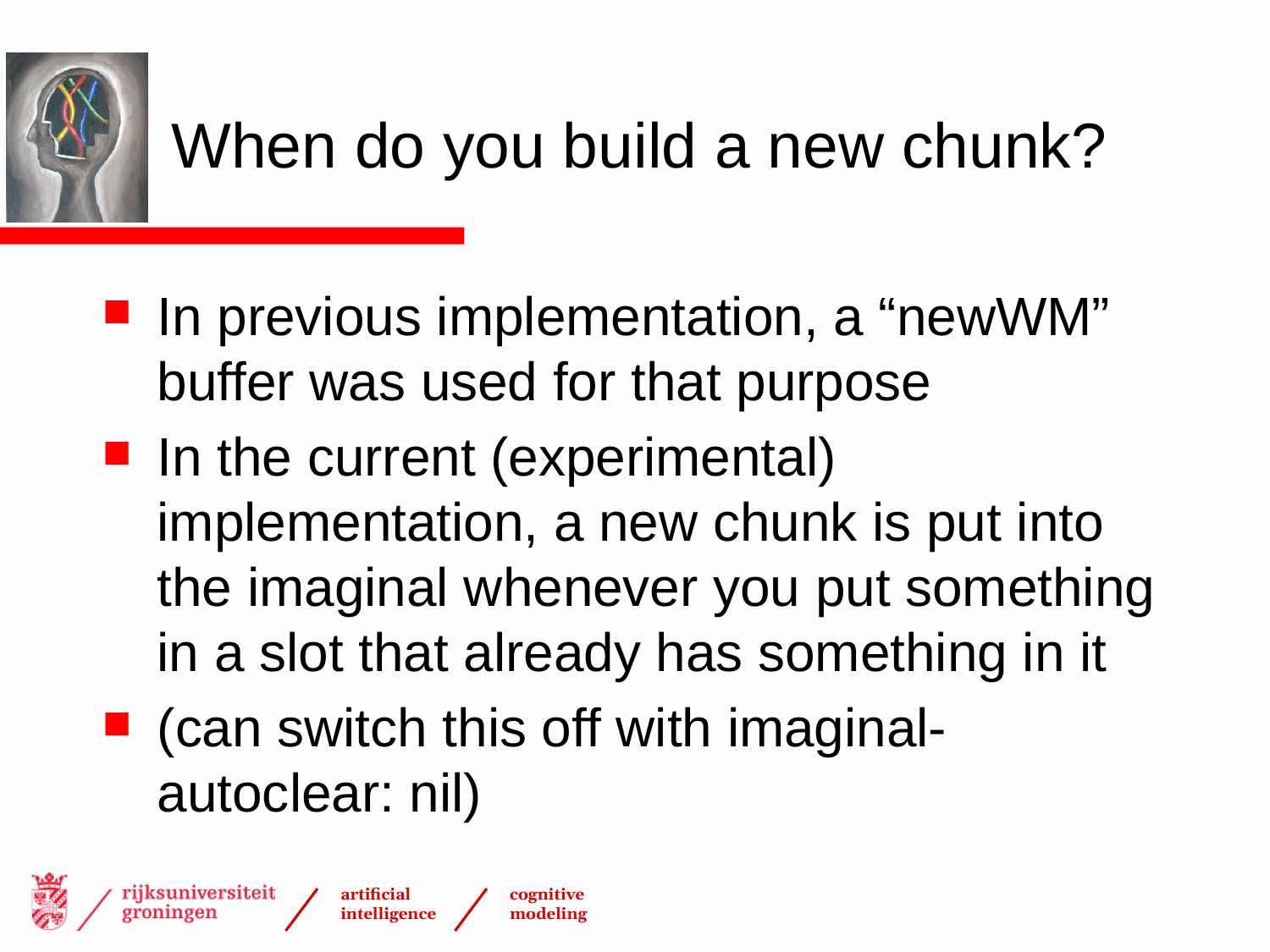

# When do you build a new chunk?
In previous implementation, a “newWM” buffer was used for that purpose
In the current (experimental) implementation, a new chunk is put into the imaginal whenever you put something in a slot that already has something in it
(can switch this off with imaginal-autoclear: nil)